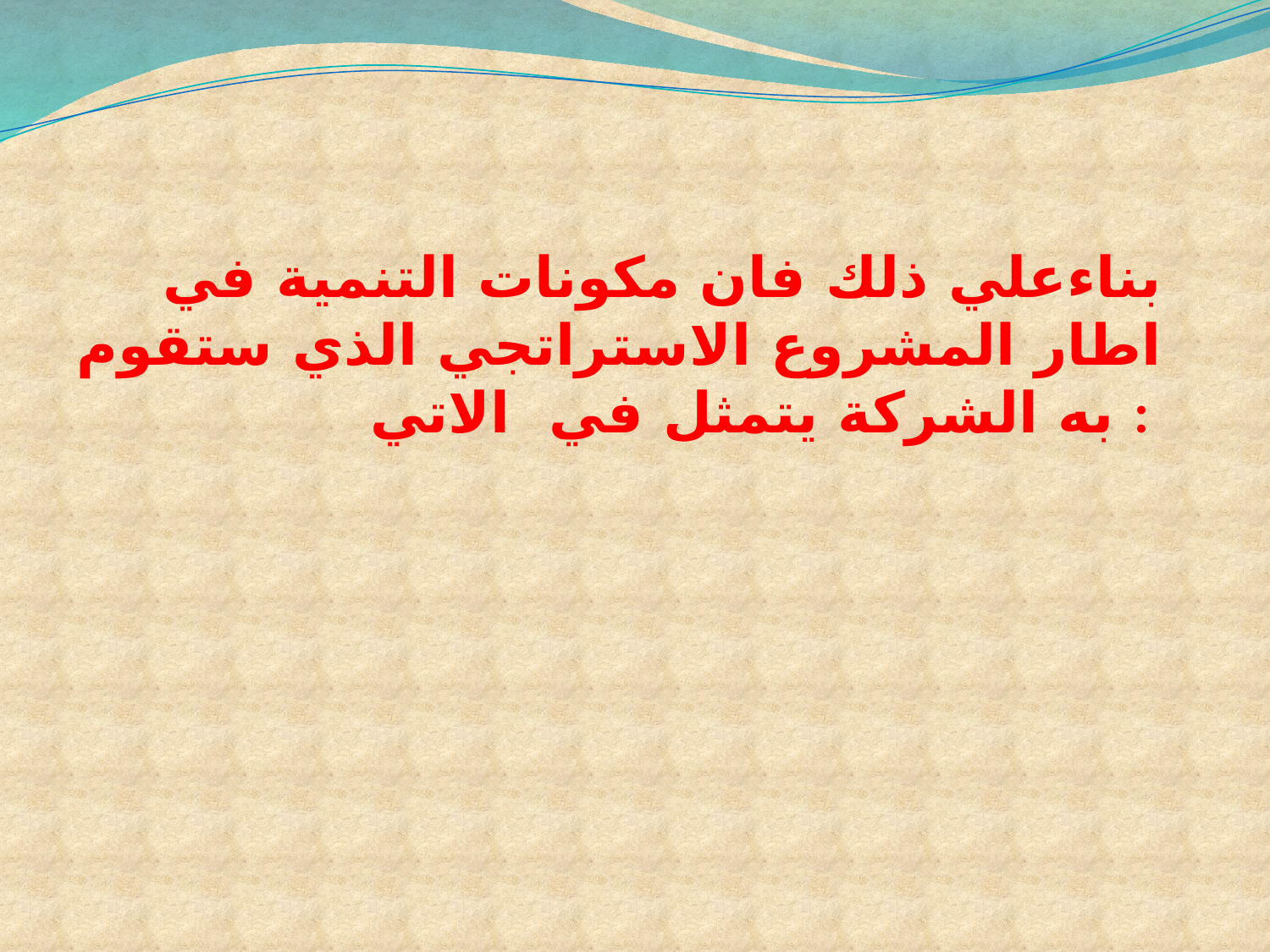

# بناءعلي ذلك فان مكونات التنمية في اطار المشروع الاستراتجي الذي ستقوم به الشركة يتمثل في  الاتي :